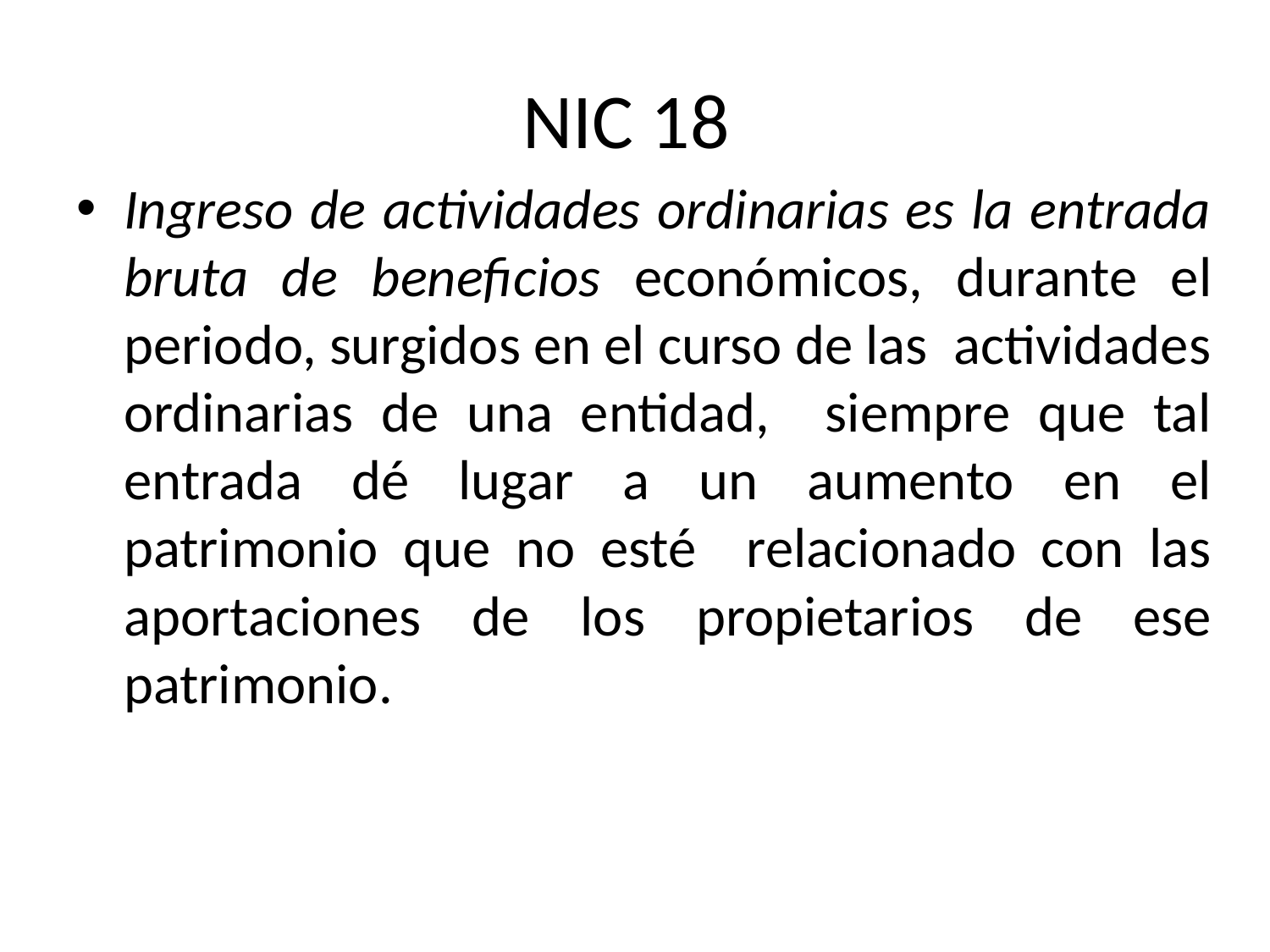

# NIC 18
Ingreso de actividades ordinarias es la entrada bruta de beneficios económicos, durante el periodo, surgidos en el curso de las  actividades ordinarias de una entidad,  siempre que tal entrada dé lugar a un aumento en el patrimonio que no esté  relacionado con las aportaciones de los propietarios de ese patrimonio.